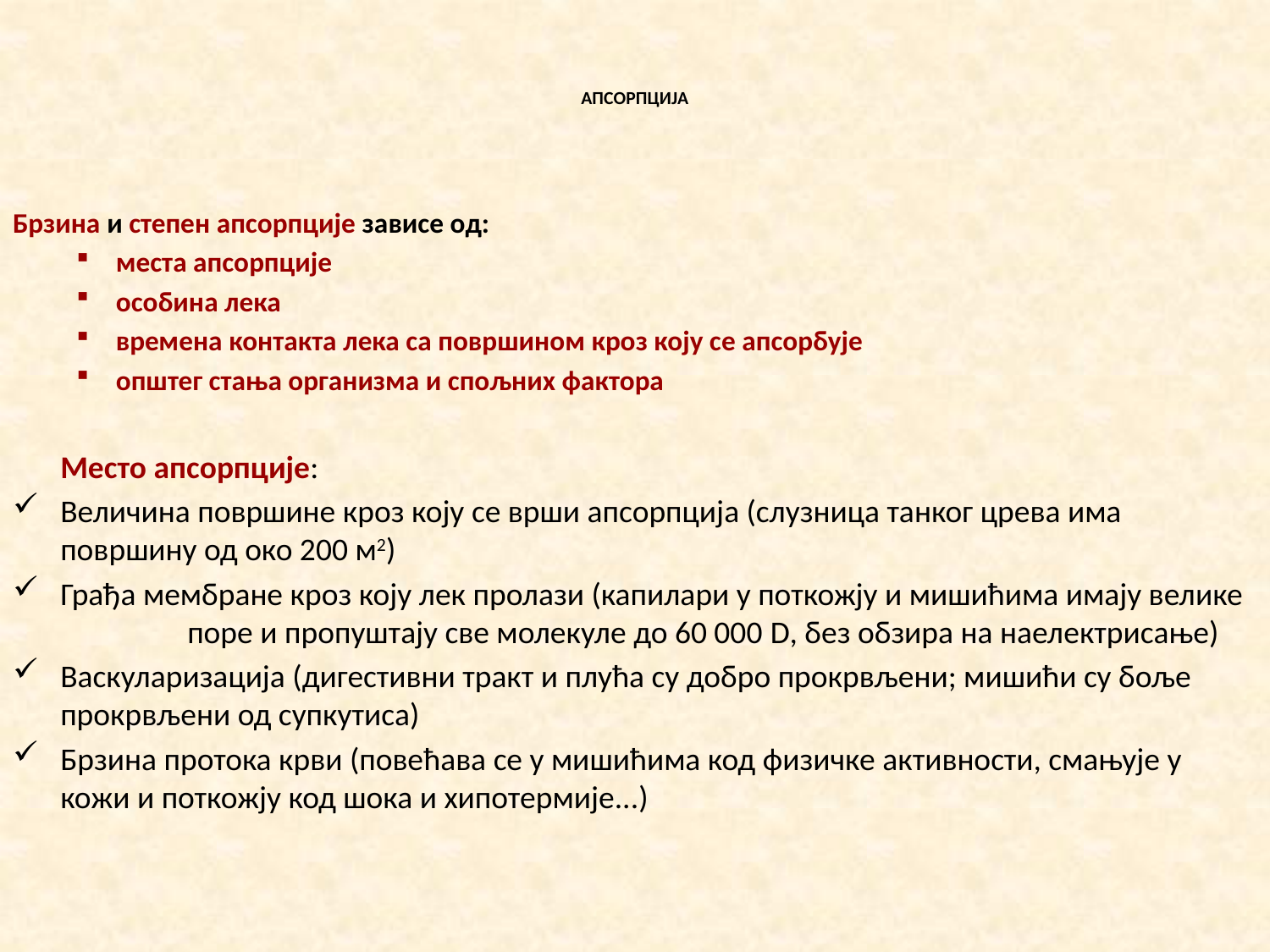

# АПСОРПЦИЈА

Брзина и степен апсорпције зависе од:
места апсорпције
особина лека
времена контакта лека са површином кроз коју се апсорбује
општег стања организма и спољних фактора

	Место апсорпције:
Величина површине кроз коју се врши апсорпција (слузница танког црева има 	површину од око 200 м2)
Грађа мембране кроз коју лек пролази (капилари у поткожју и мишићима имају велике 	поре и пропуштају све молекуле до 60 000 D, без обзира на наелектрисање)
Васкуларизација (дигестивни тракт и плућа су добро прокрвљени; мишићи су боље 	прокрвљени од супкутиса)
Брзина протока крви (повећава се у мишићима код физичке активности, смањује у 	кожи и поткожју код шока и хипотермије...)